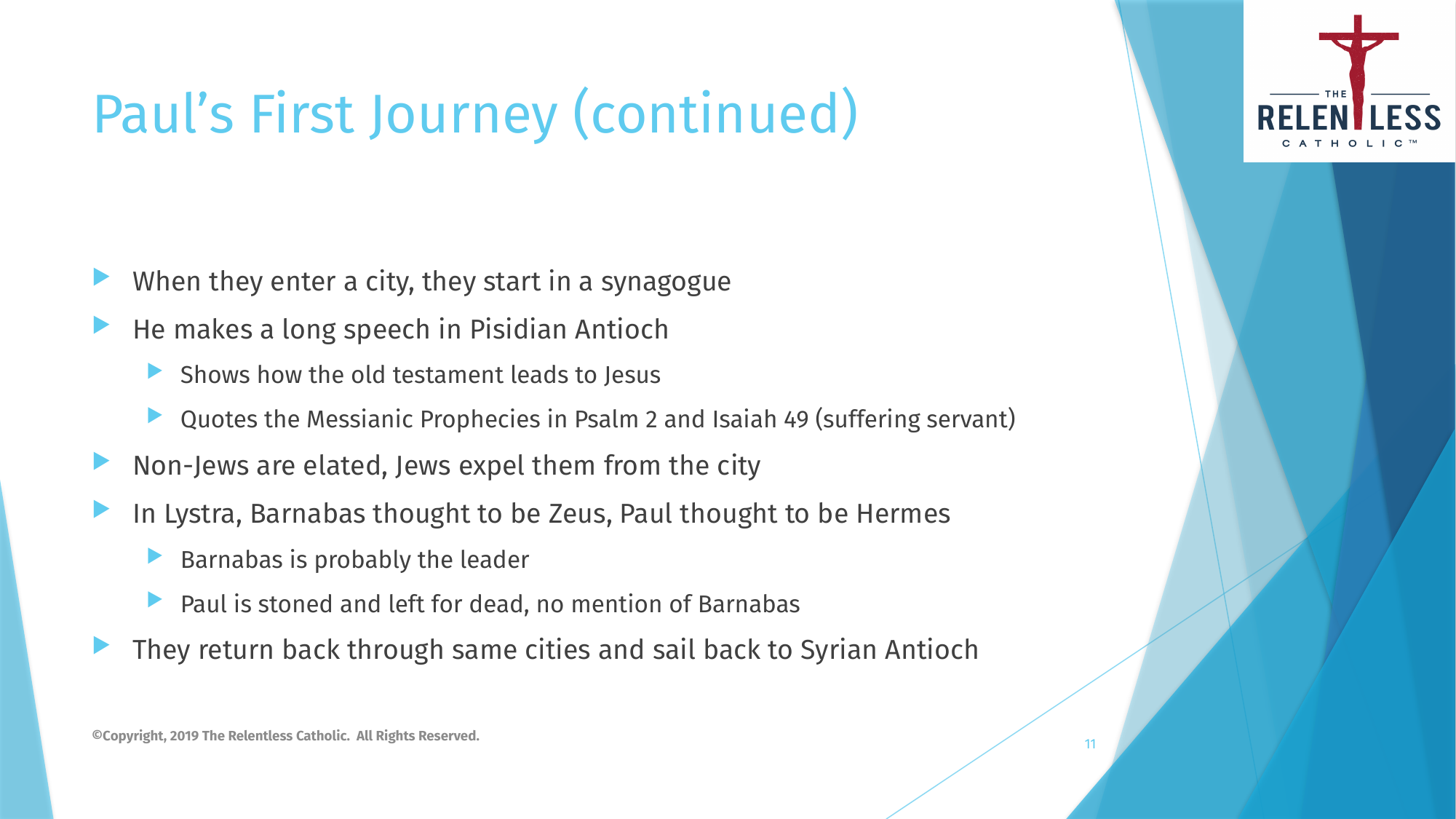

# Paul’s First Journey (continued)
When they enter a city, they start in a synagogue
He makes a long speech in Pisidian Antioch
Shows how the old testament leads to Jesus
Quotes the Messianic Prophecies in Psalm 2 and Isaiah 49 (suffering servant)
Non-Jews are elated, Jews expel them from the city
In Lystra, Barnabas thought to be Zeus, Paul thought to be Hermes
Barnabas is probably the leader
Paul is stoned and left for dead, no mention of Barnabas
They return back through same cities and sail back to Syrian Antioch

©Copyright, 2019 The Relentless Catholic.  All Rights Reserved.

11